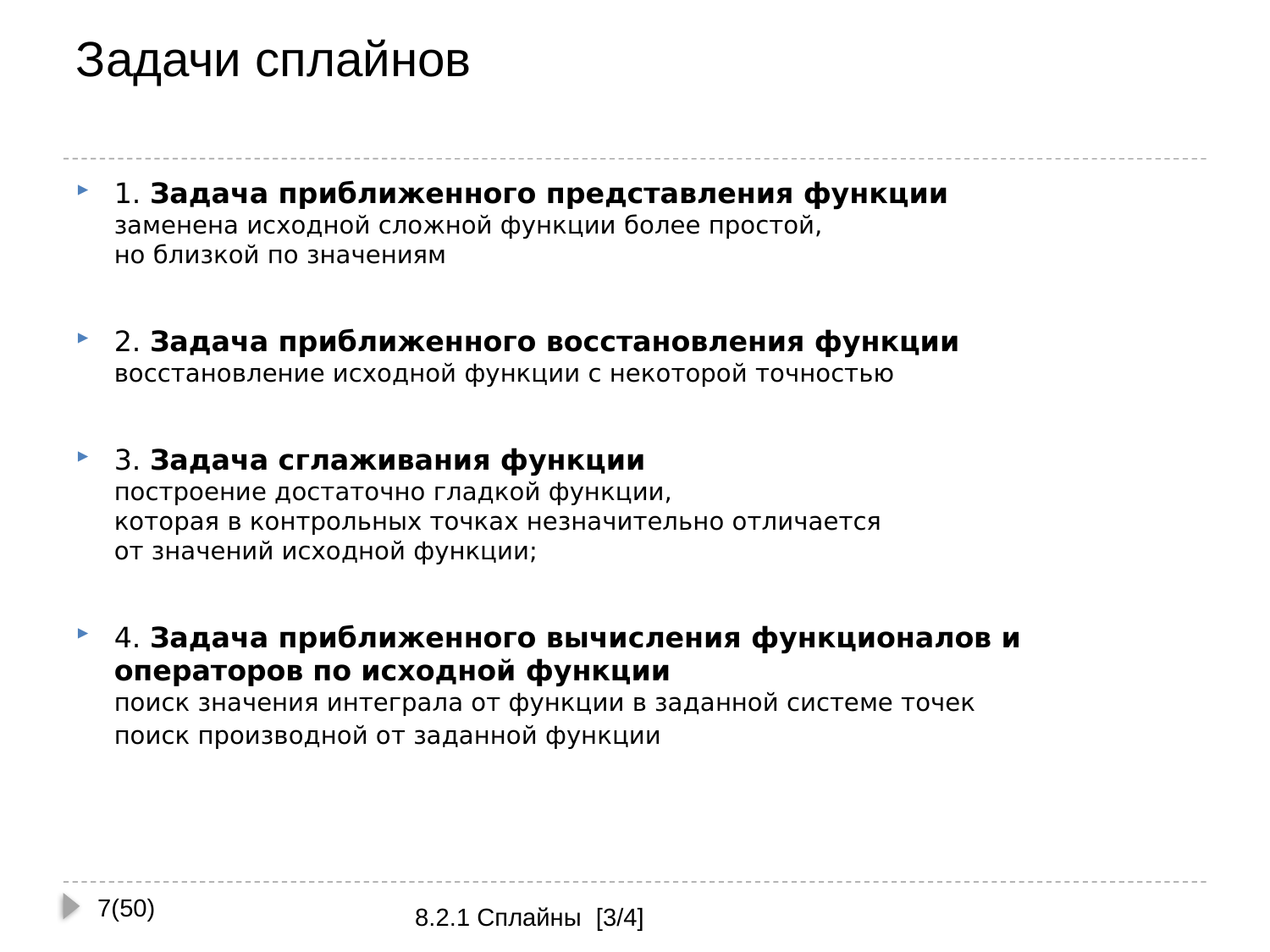

# Задачи сплайнов
1. Задача приближенного представления функции
заменена исходной сложной функции более простой,
но близкой по значениям

2. Задача приближенного восстановления функции
восстановление исходной функции с некоторой точностью

3. Задача сглаживания функции
построение достаточно гладкой функции,
которая в контрольных точках незначительно отличается
от значений исходной функции;

4. Задача приближенного вычисления функционалов и операторов по исходной функции
поиск значения интеграла от функции в заданной системе точек
поиск производной от заданной функции
7(50)
8.2.1 Сплайны  [3/4]